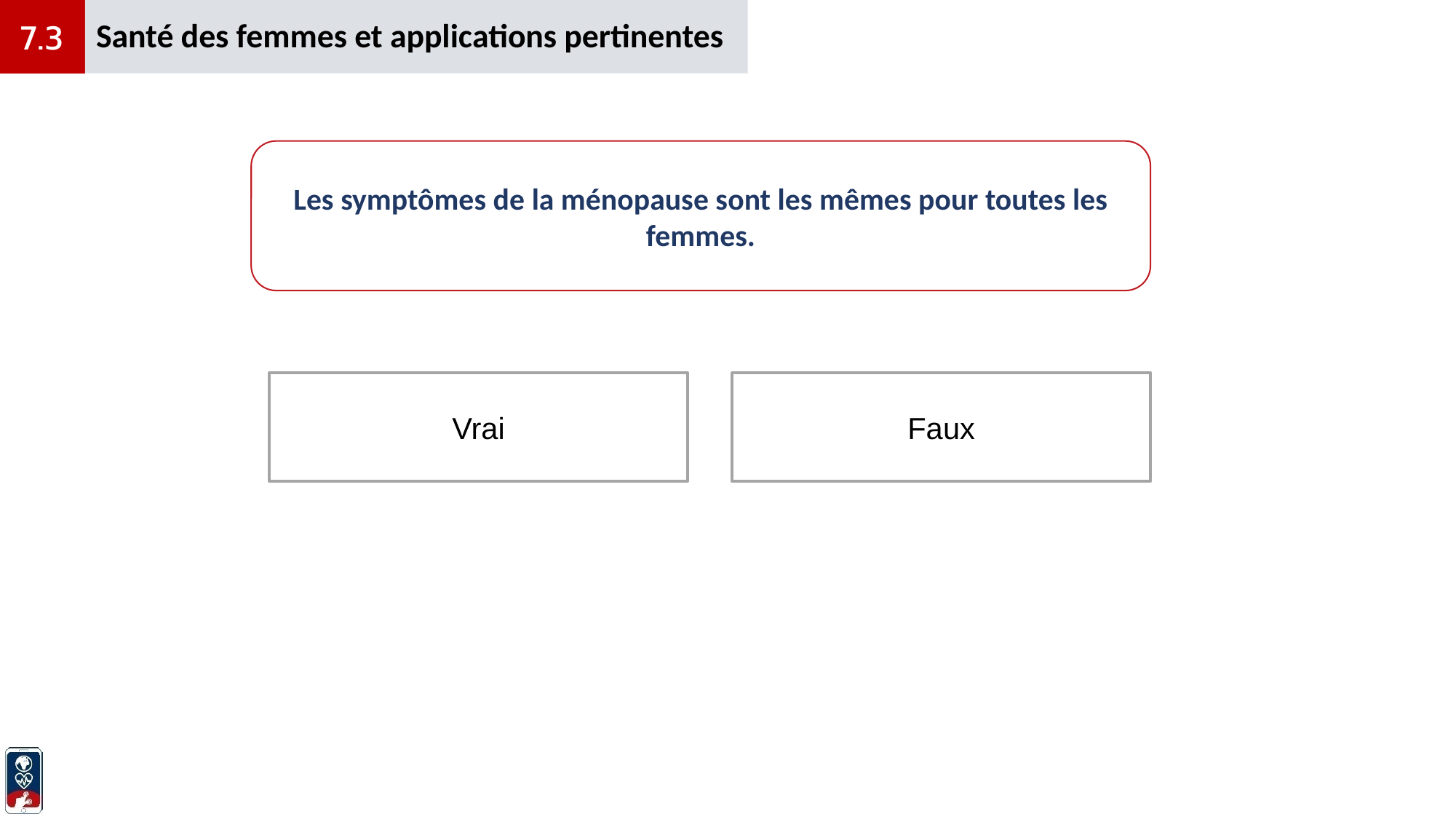

Santé des femmes et applications pertinentes
7.3
Les symptômes de la ménopause sont les mêmes pour toutes les femmes.
Faux
Vrai